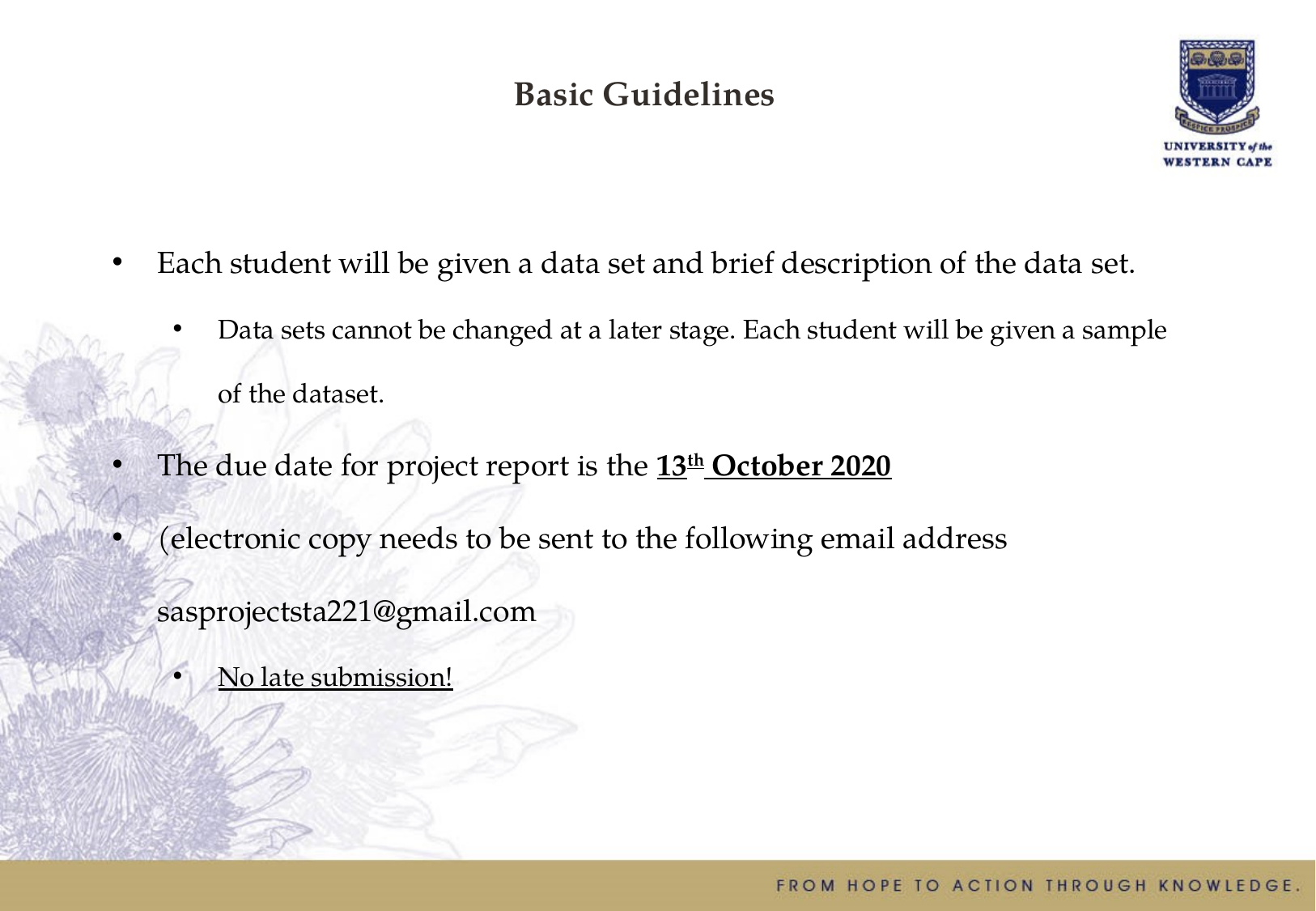

Basic Guidelines
Each student will be given a data set and brief description of the data set.
Data sets cannot be changed at a later stage. Each student will be given a sample of the dataset.
The due date for project report is the 13th October 2020
(electronic copy needs to be sent to the following email address sasprojectsta221@gmail.com
No late submission!